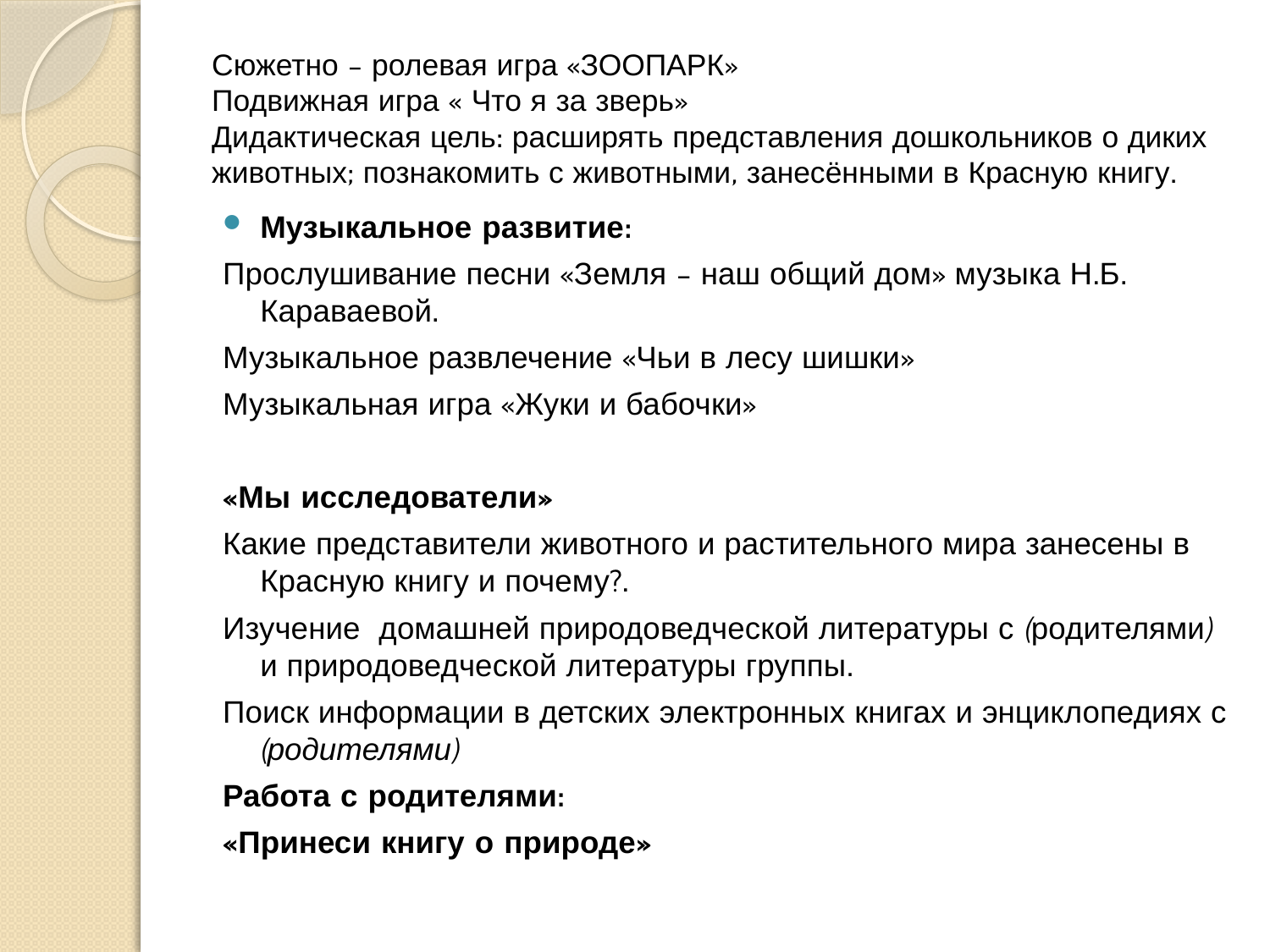

# Сюжетно – ролевая игра «ЗООПАРК» Подвижная игра « Что я за зверь» Дидактическая цель: расширять представления дошкольников о диких животных; познакомить с животными, занесёнными в Красную книгу.
Музыкальное развитие:
Прослушивание песни «Земля – наш общий дом» музыка Н.Б. Караваевой.
Музыкальное развлечение «Чьи в лесу шишки»
Музыкальная игра «Жуки и бабочки»

«Мы исследователи»
Какие представители животного и растительного мира занесены в Красную книгу и почему?.
Изучение  домашней природоведческой литературы с (родителями) и природоведческой литературы группы.
Поиск информации в детских электронных книгах и энциклопедиях с (родителями)
Работа с родителями:
«Принеси книгу о природе»